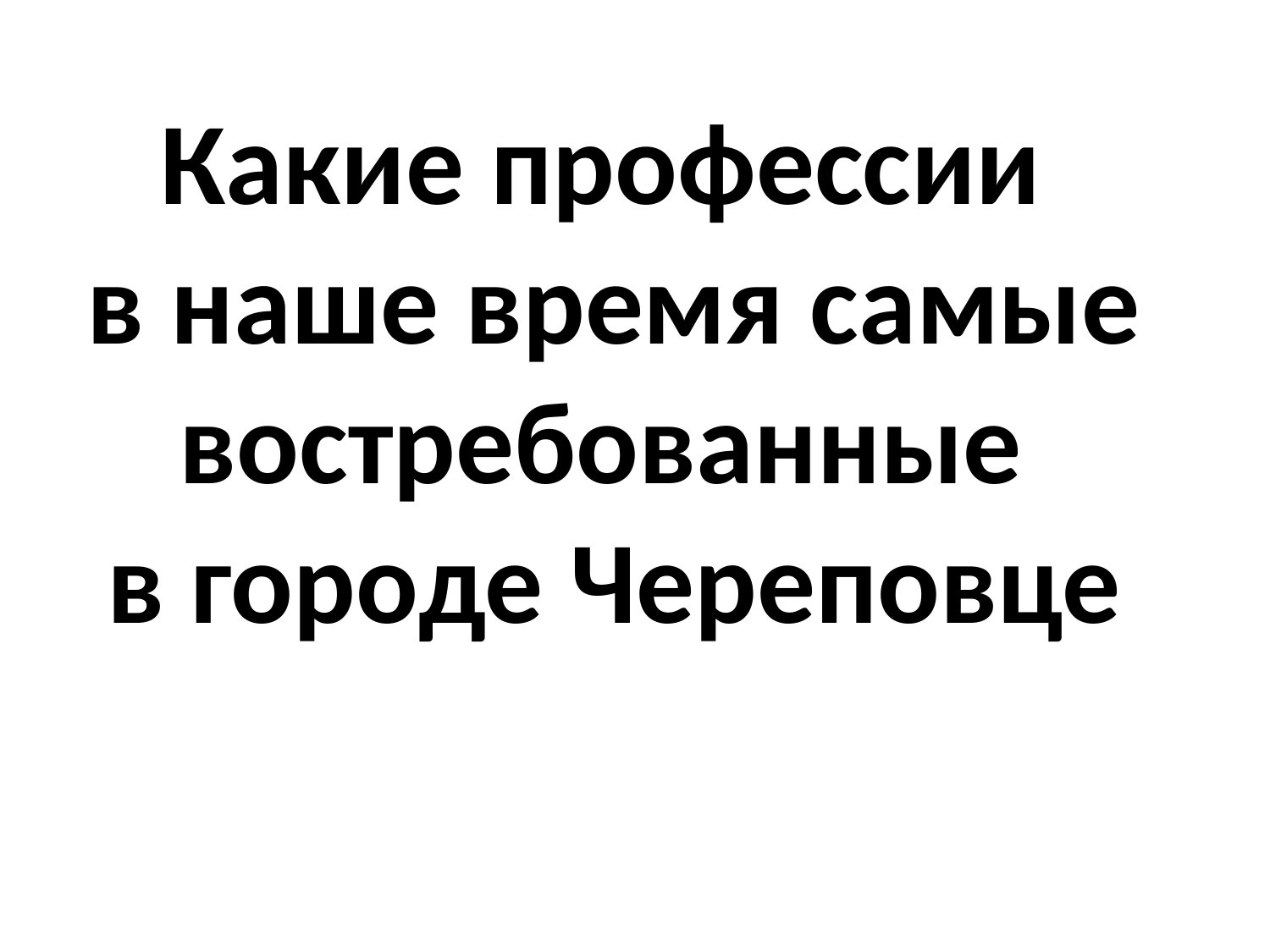

# Какие профессии в наше время самые востребованные в городе Череповце